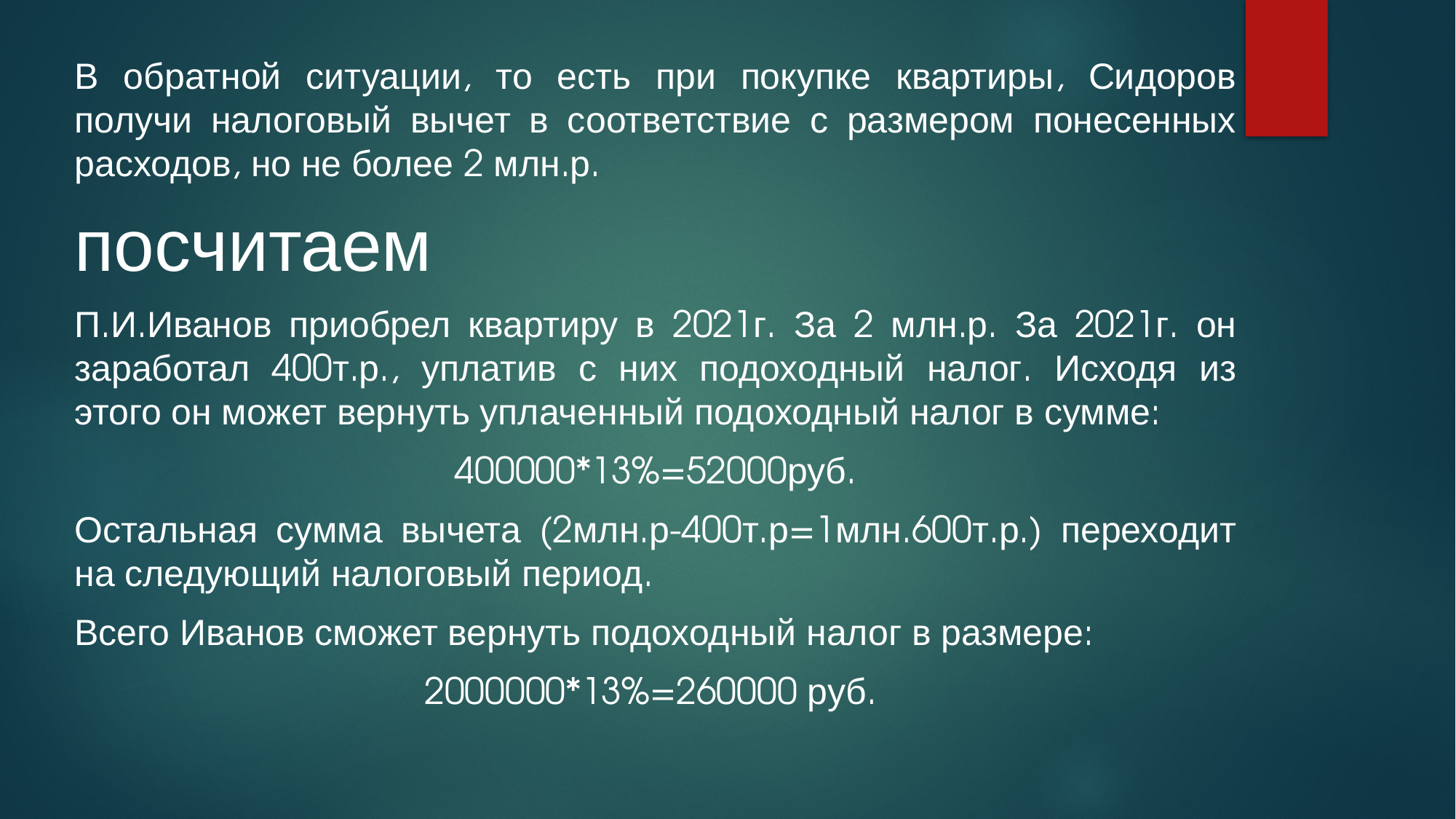

В обратной ситуации, то есть при покупке квартиры, Сидоров получи налоговый вычет в соответствие с размером понесенных расходов, но не более 2 млн.р.
посчитаем
П.И.Иванов приобрел квартиру в 2021г. За 2 млн.р. За 2021г. он заработал 400т.р., уплатив с них подоходный налог. Исходя из этого он может вернуть уплаченный подоходный налог в сумме:
400000*13%=52000руб.
Остальная сумма вычета (2млн.р-400т.р=1млн.600т.р.) переходит на следующий налоговый период.
Всего Иванов сможет вернуть подоходный налог в размере:
2000000*13%=260000 руб.